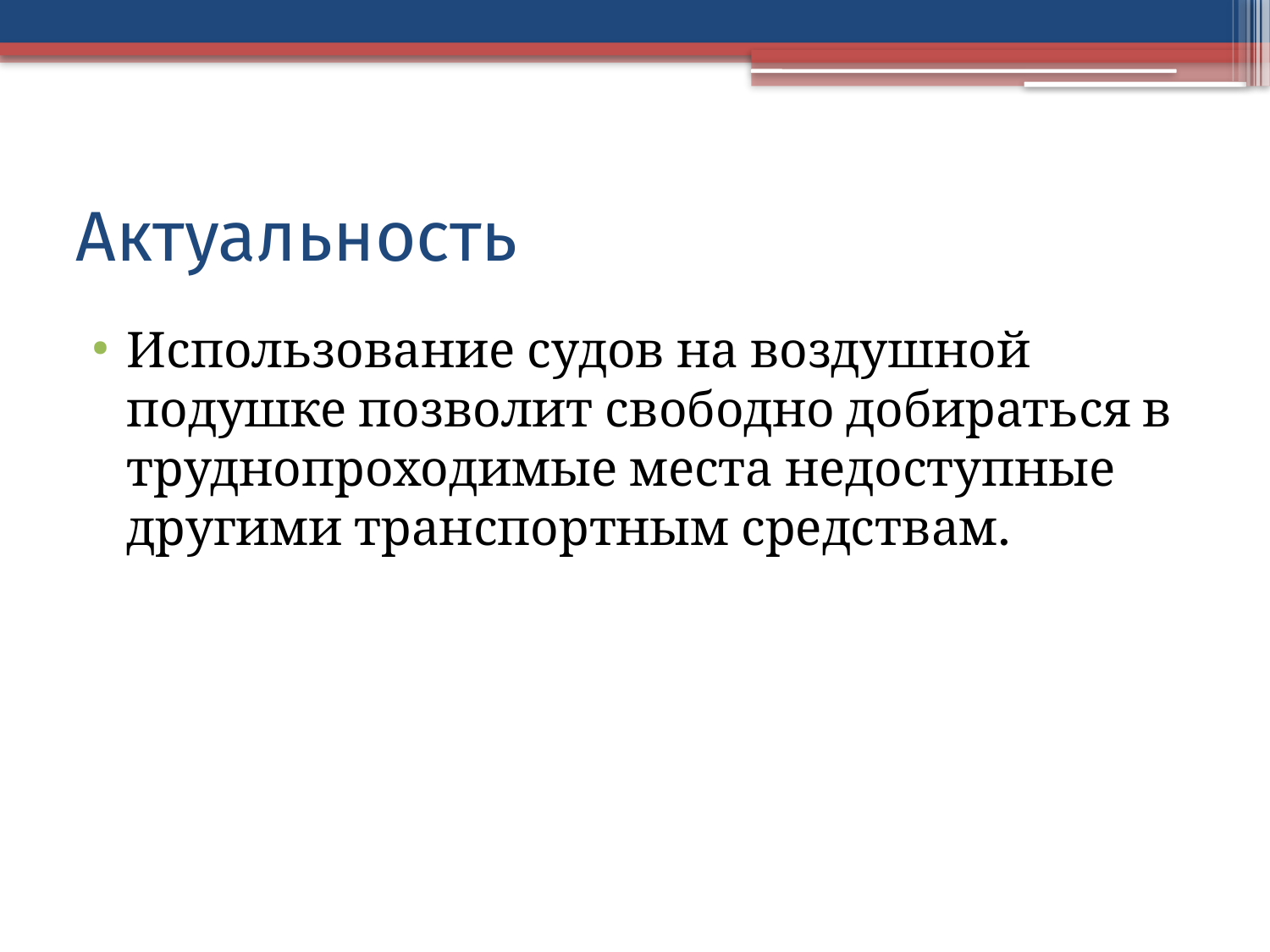

# Актуальность
Использование судов на воздушной подушке позволит свободно добираться в труднопроходимые места недоступные другими транспортным средствам.